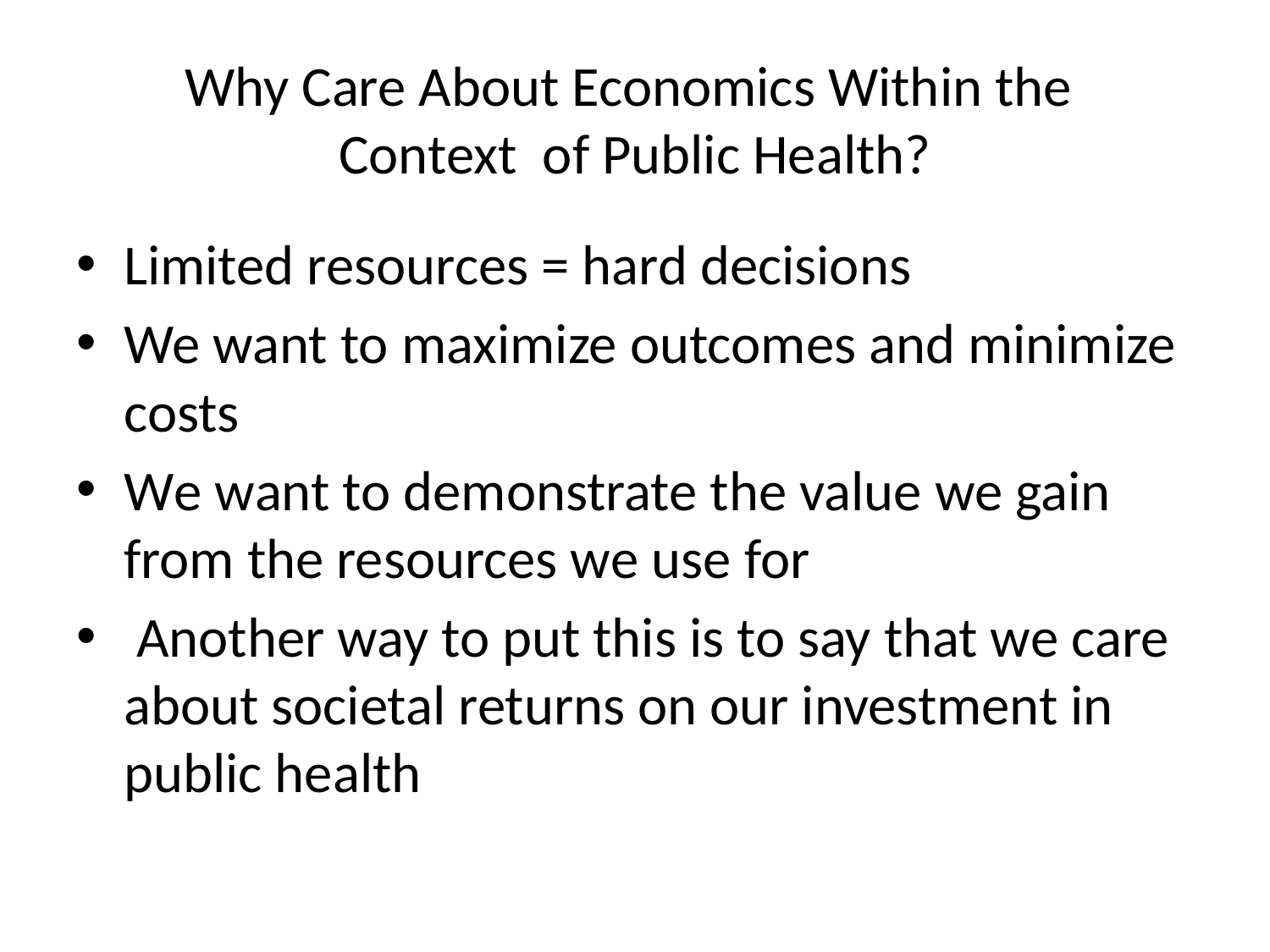

# Why Care About Economics Within the Context  of Public Health?
Limited resources = hard decisions
We want to maximize outcomes and minimize costs
We want to demonstrate the value we gain from the resources we use for
 Another way to put this is to say that we care about societal returns on our investment in public health